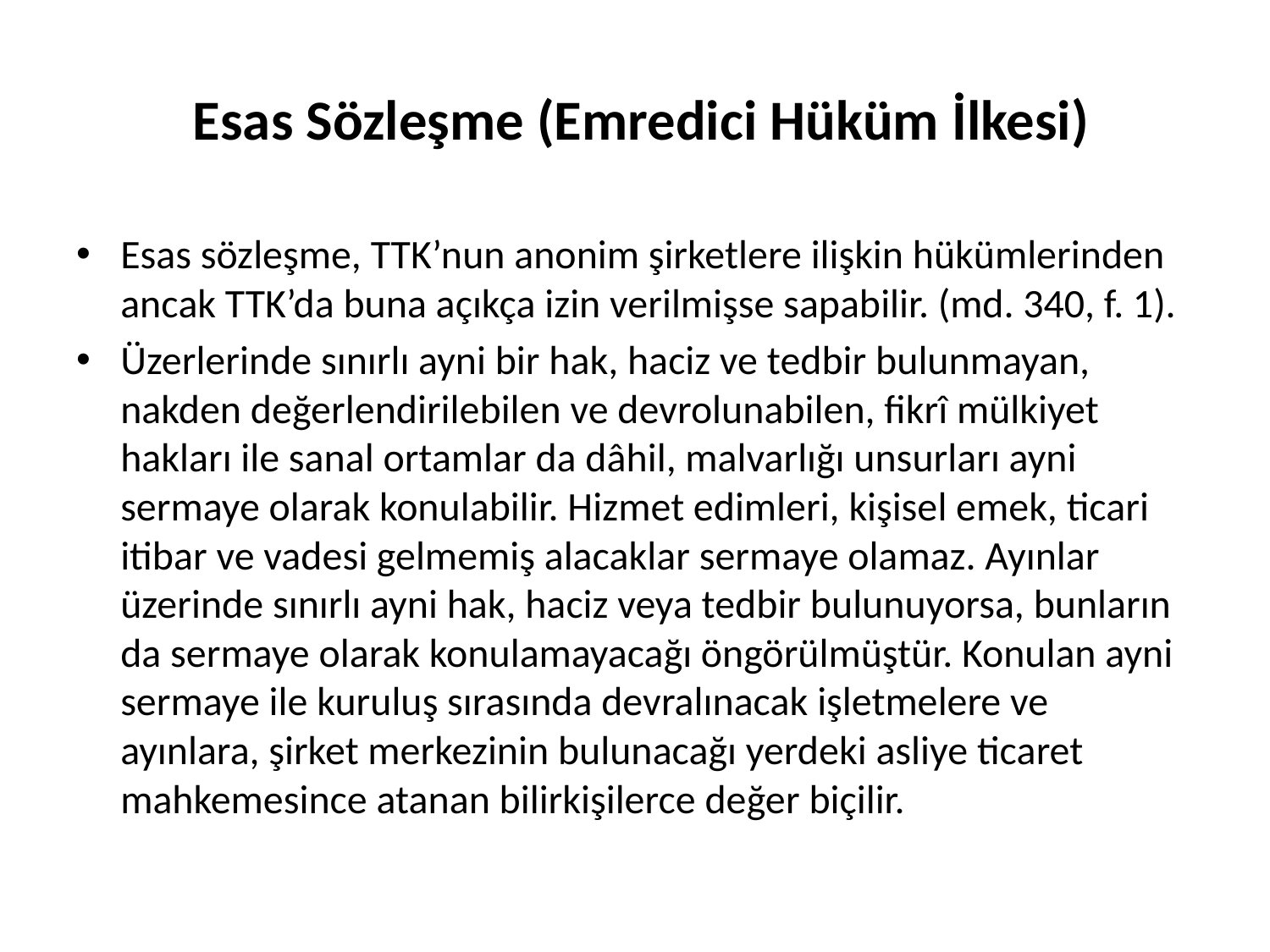

# Esas Sözleşme (Emredici Hüküm İlkesi)
Esas sözleşme, TTK’nun anonim şirketlere ilişkin hükümlerinden ancak TTK’da buna açıkça izin verilmişse sapabilir. (md. 340, f. 1).
Üzerlerinde sınırlı ayni bir hak, haciz ve tedbir bulunmayan, nakden değerlendirilebilen ve devrolunabilen, fikrî mülkiyet hakları ile sanal ortamlar da dâhil, malvarlığı unsurları ayni sermaye olarak konulabilir. Hizmet edimleri, kişisel emek, ticari itibar ve vadesi gelmemiş alacaklar sermaye olamaz. Ayınlar üzerinde sınırlı ayni hak, haciz veya tedbir bulunuyorsa, bunların da sermaye olarak konulamayacağı öngörülmüştür. Konulan ayni sermaye ile kuruluş sırasında devralınacak işletmelere ve ayınlara, şirket merkezinin bulunacağı yerdeki asliye ticaret mahkemesince atanan bilirkişilerce değer biçilir.